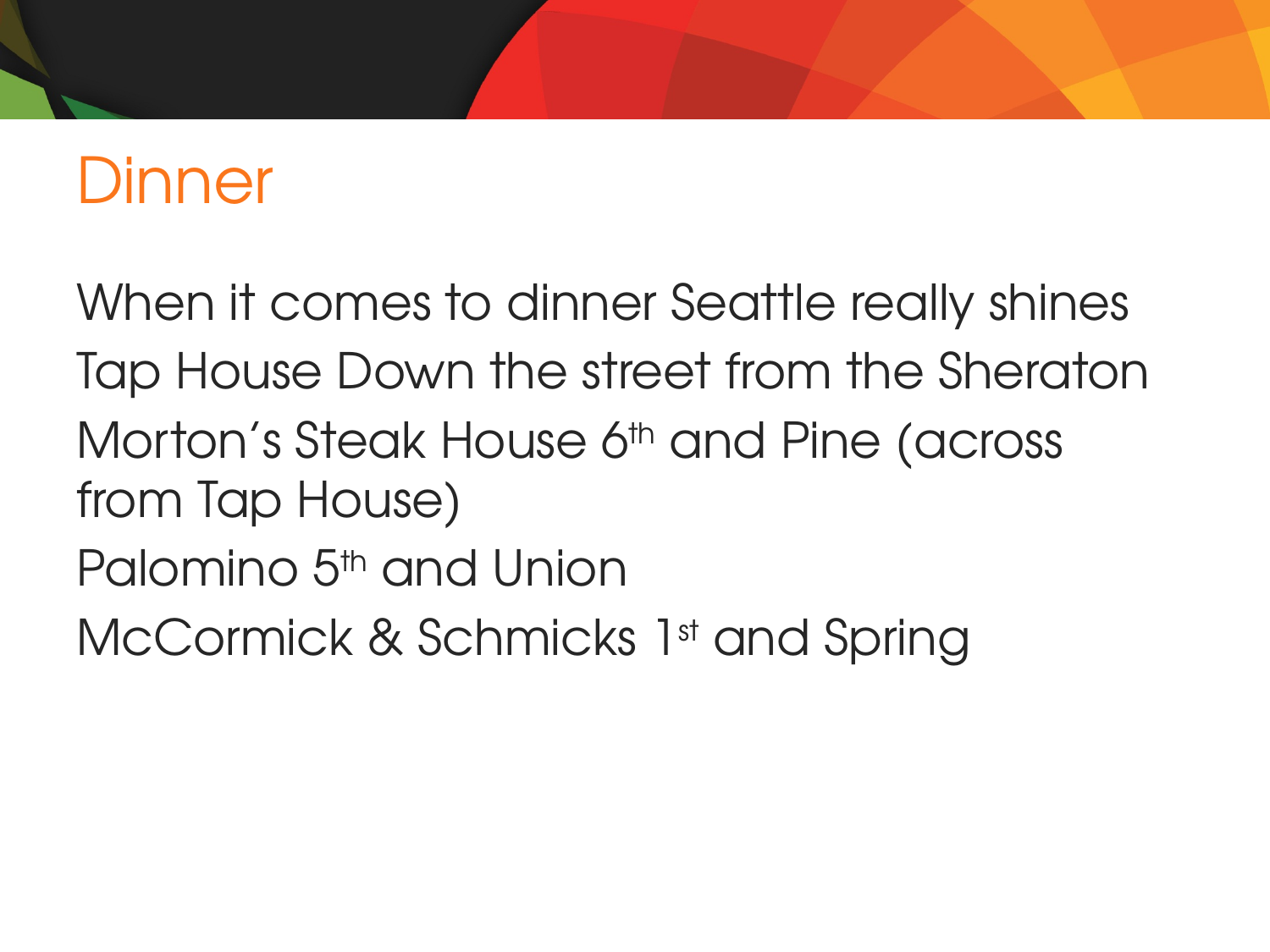

# Dinner
When it comes to dinner Seattle really shines
Tap House Down the street from the Sheraton
Morton’s Steak House 6th and Pine (across 	from Tap House)
Palomino 5th and Union
McCormick & Schmicks 1st and Spring